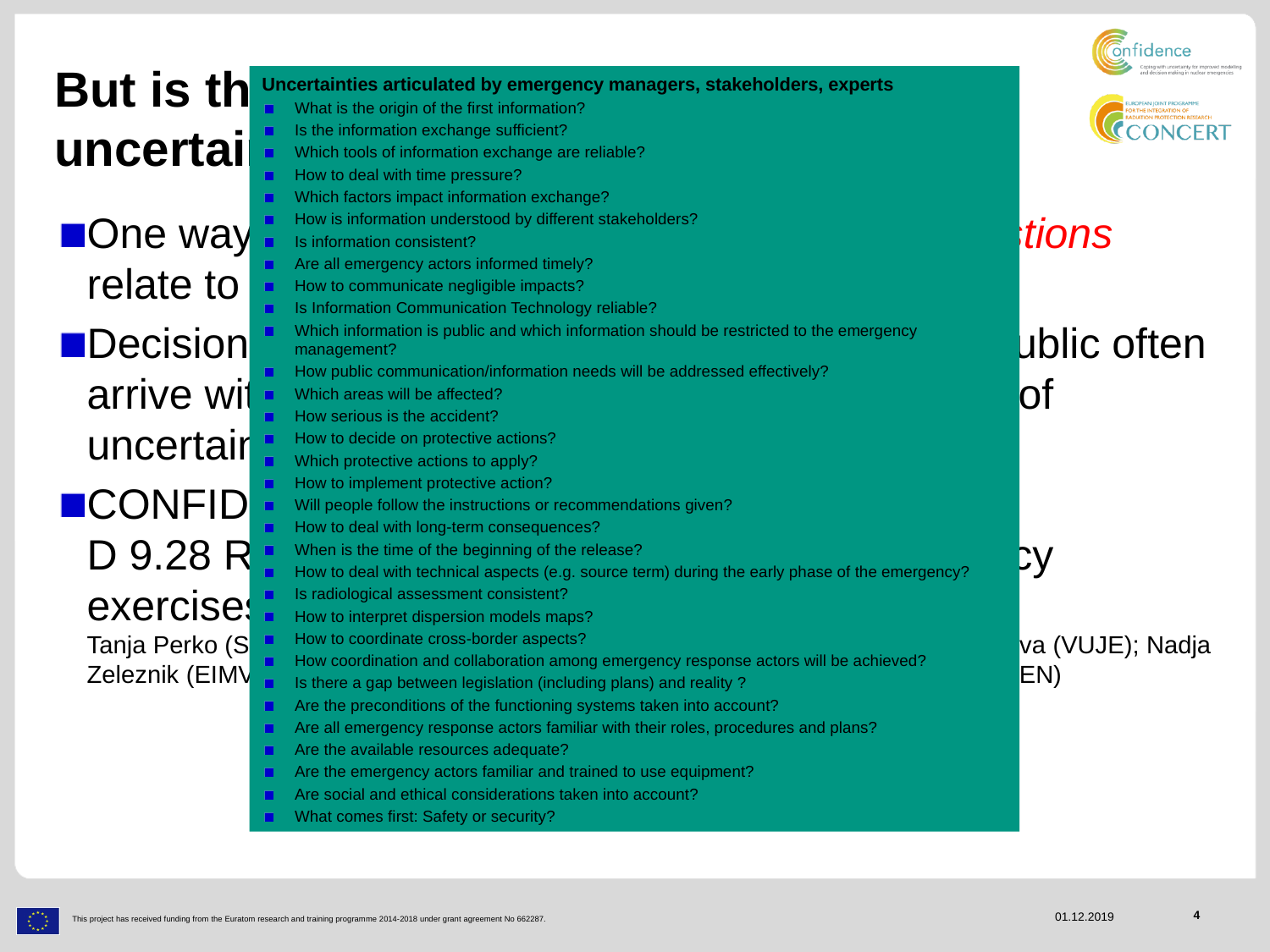

# But is that the whole story of uncertainty?
Uncertainties articulated by emergency managers, stakeholders, experts
What is the origin of the first information?
Is the information exchange sufficient?
Which tools of information exchange are reliable?
How to deal with time pressure?
Which factors impact information exchange?
How is information understood by different stakeholders?
Is information consistent?
Are all emergency actors informed timely?
How to communicate negligible impacts?
Is Information Communication Technology reliable?
Which information is public and which information should be restricted to the emergency management?
How public communication/information needs will be addressed effectively?
Which areas will be affected?
How serious is the accident?
How to decide on protective actions?
Which protective actions to apply?
How to implement protective action?
Will people follow the instructions or recommendations given?
How to deal with long-term consequences?
When is the time of the beginning of the release?
How to deal with technical aspects (e.g. source term) during the early phase of the emergency?
Is radiological assessment consistent?
How to interpret dispersion models maps?
How to coordinate cross-border aspects?
How coordination and collaboration among emergency response actors will be achieved?
Is there a gap between legislation (including plans) and reality ?
Are the preconditions of the functioning systems taken into account?
Are all emergency response actors familiar with their roles, procedures and plans?
Are the available resources adequate?
Are the emergency actors familiar and trained to use equipment?
Are social and ethical considerations taken into account?
What comes first: Safety or security?
One way of thinking about uncertainty is that questions relate to specific uncertainties
Decision makers, stakeholders, experts and the public often arrive with questions relating to many more types of uncertainty
CONFIDENCE Report
D 9.28 Report on observational study of emergency exercises: List of uncertainties
Tanja Perko (SCK•CEN); Vasiliki Tafili (EEAE); Roser Sala (CIEMAT); Tatiana Duranova (VUJE); Nadja Zeleznik (EIMV), Yevgeniya Tomkiv (NMBU); Ferdiana Hoti, Catrinel Turcanu (SCK•CEN)